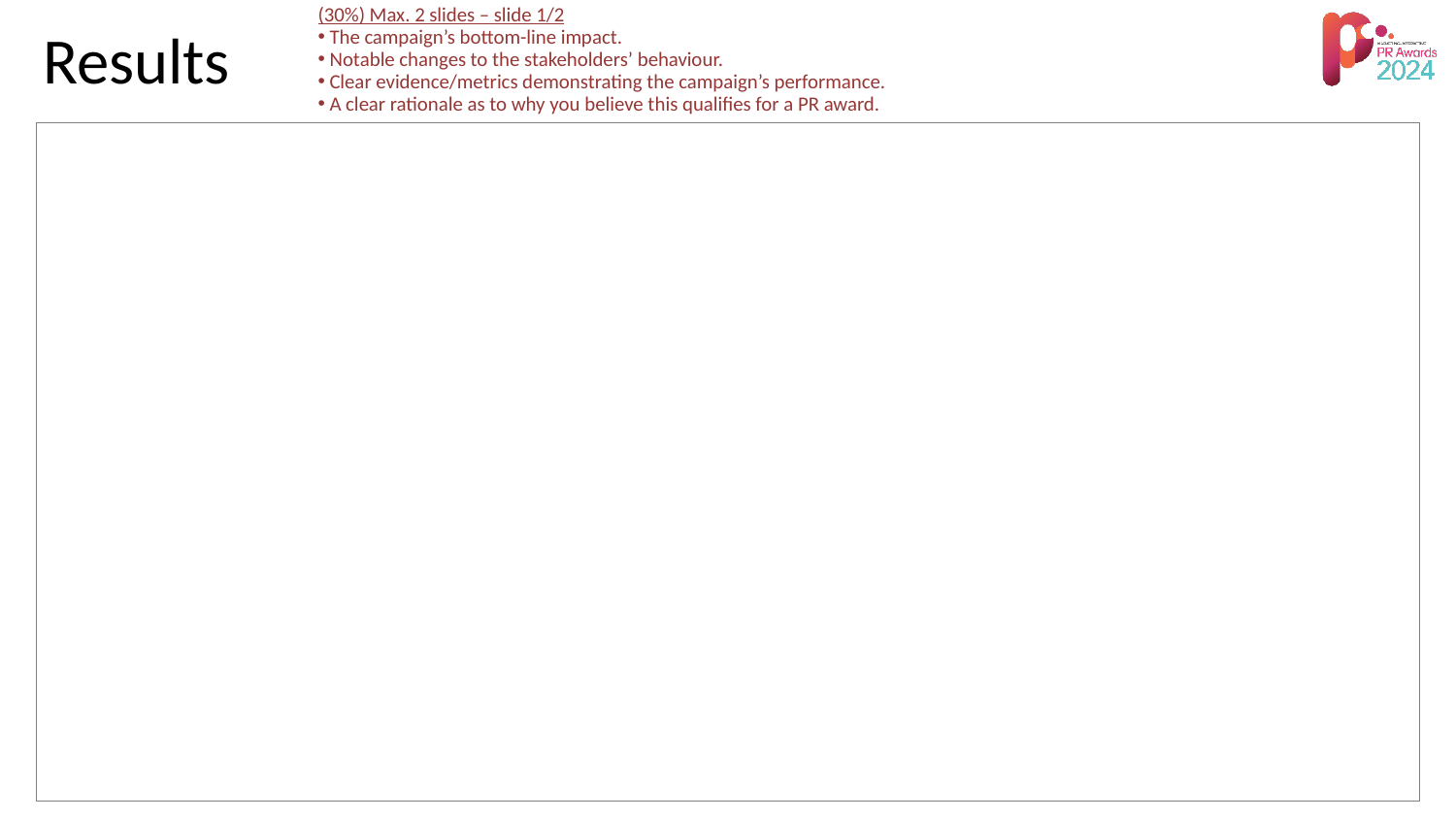

(30%) Max. 2 slides – slide 1/2
 The campaign’s bottom-line impact.
 Notable changes to the stakeholders’ behaviour.
 Clear evidence/metrics demonstrating the campaign’s performance.
 A clear rationale as to why you believe this qualifies for a PR award.
Results
|  |
| --- |